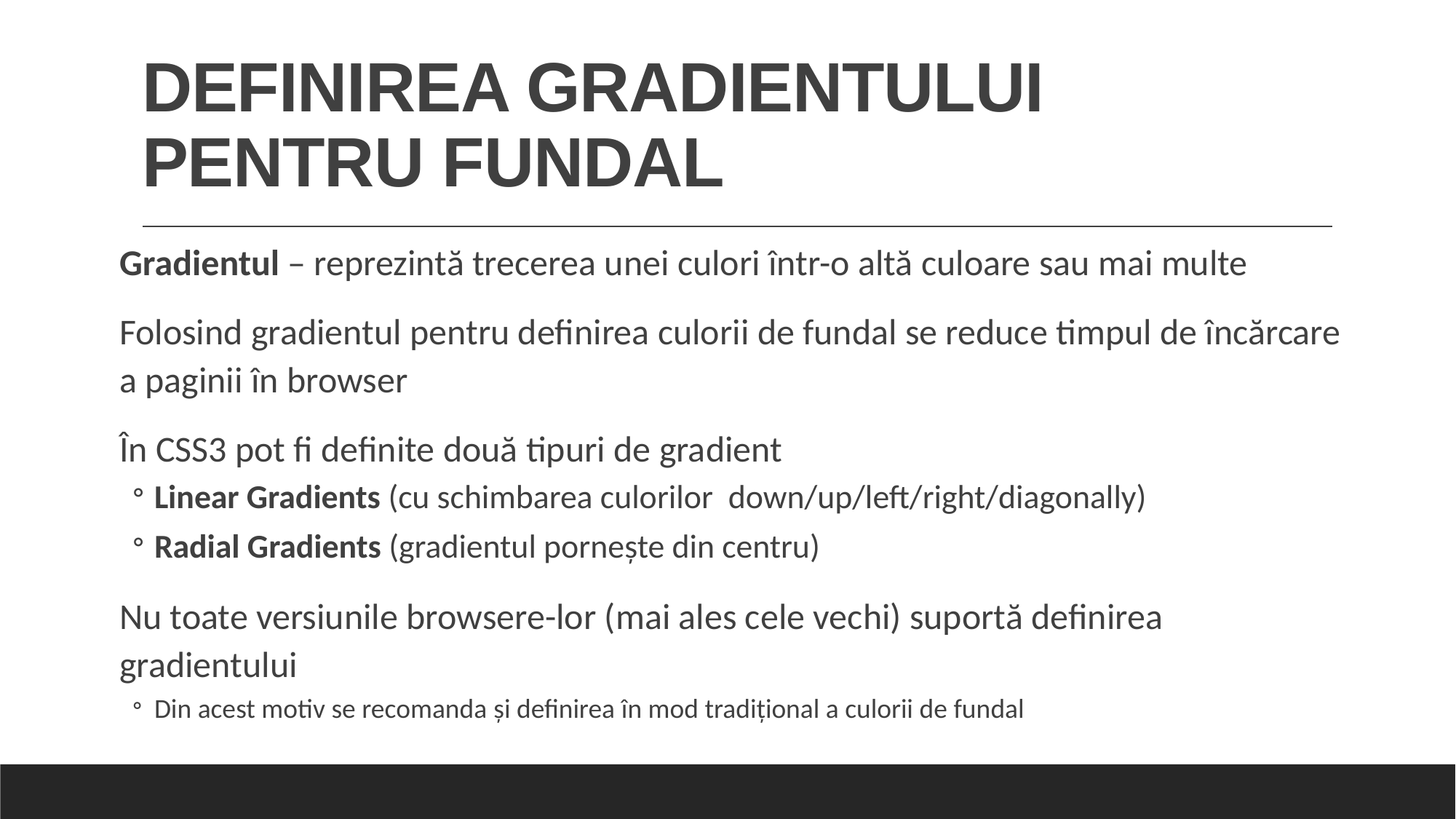

# DEFINIREA GRADIENTULUI PENTRU FUNDAL
Gradientul – reprezintă trecerea unei culori într-o altă culoare sau mai multe
Folosind gradientul pentru definirea culorii de fundal se reduce timpul de încărcare a paginii în browser
În CSS3 pot fi definite două tipuri de gradient
Linear Gradients (cu schimbarea culorilor  down/up/left/right/diagonally)
Radial Gradients (gradientul porneşte din centru)
Nu toate versiunile browsere-lor (mai ales cele vechi) suportă definirea gradientului
Din acest motiv se recomanda și definirea în mod tradițional a culorii de fundal